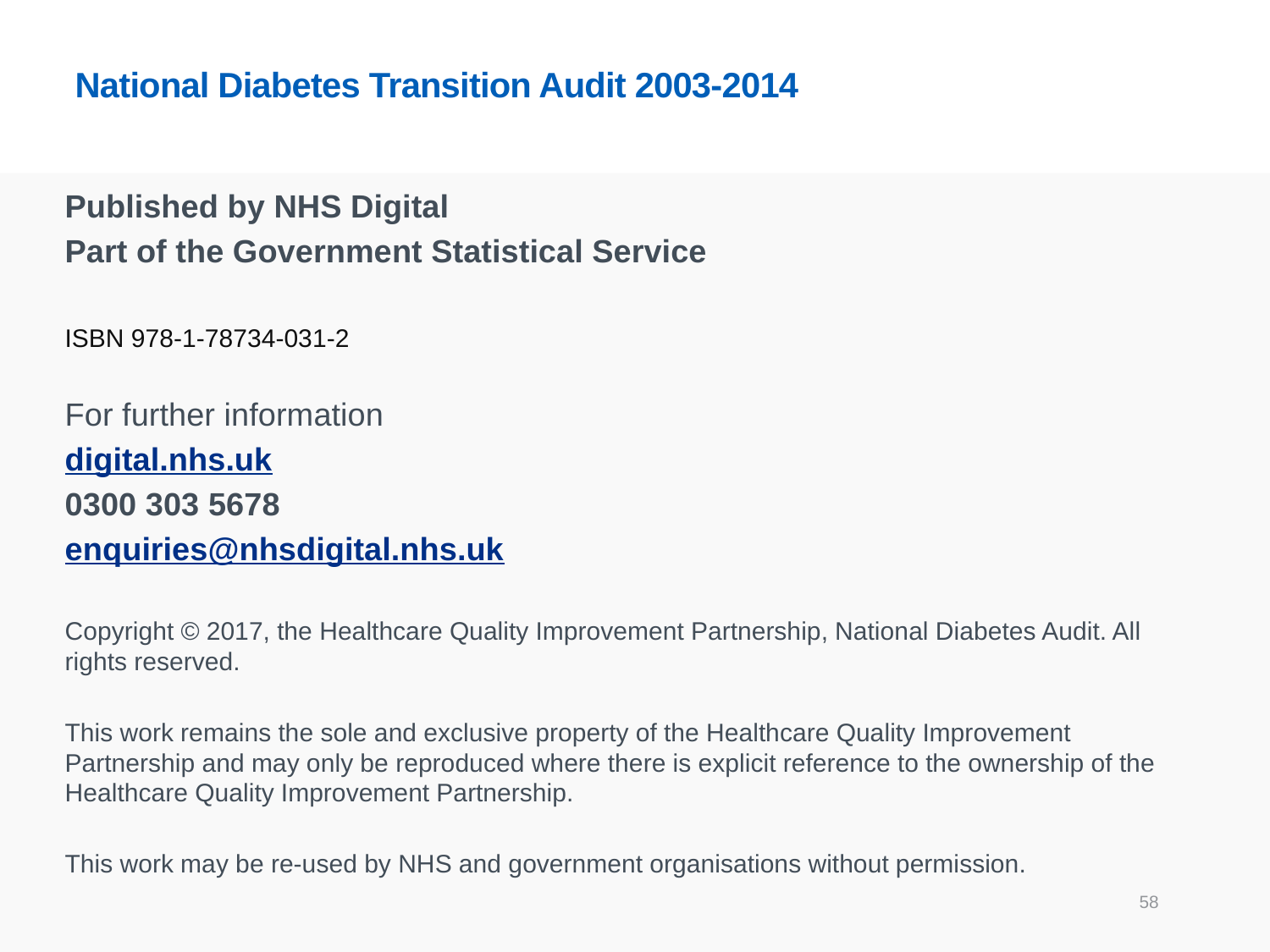

# National Diabetes Transition Audit 2003-2014
Published by NHS Digital
Part of the Government Statistical Service

ISBN 978-1-78734-031-2

For further information
digital.nhs.uk
0300 303 5678
enquiries@nhsdigital.nhs.uk

Copyright © 2017, the Healthcare Quality Improvement Partnership, National Diabetes Audit. All rights reserved.

This work remains the sole and exclusive property of the Healthcare Quality Improvement Partnership and may only be reproduced where there is explicit reference to the ownership of the Healthcare Quality Improvement Partnership.

This work may be re-used by NHS and government organisations without permission.
58